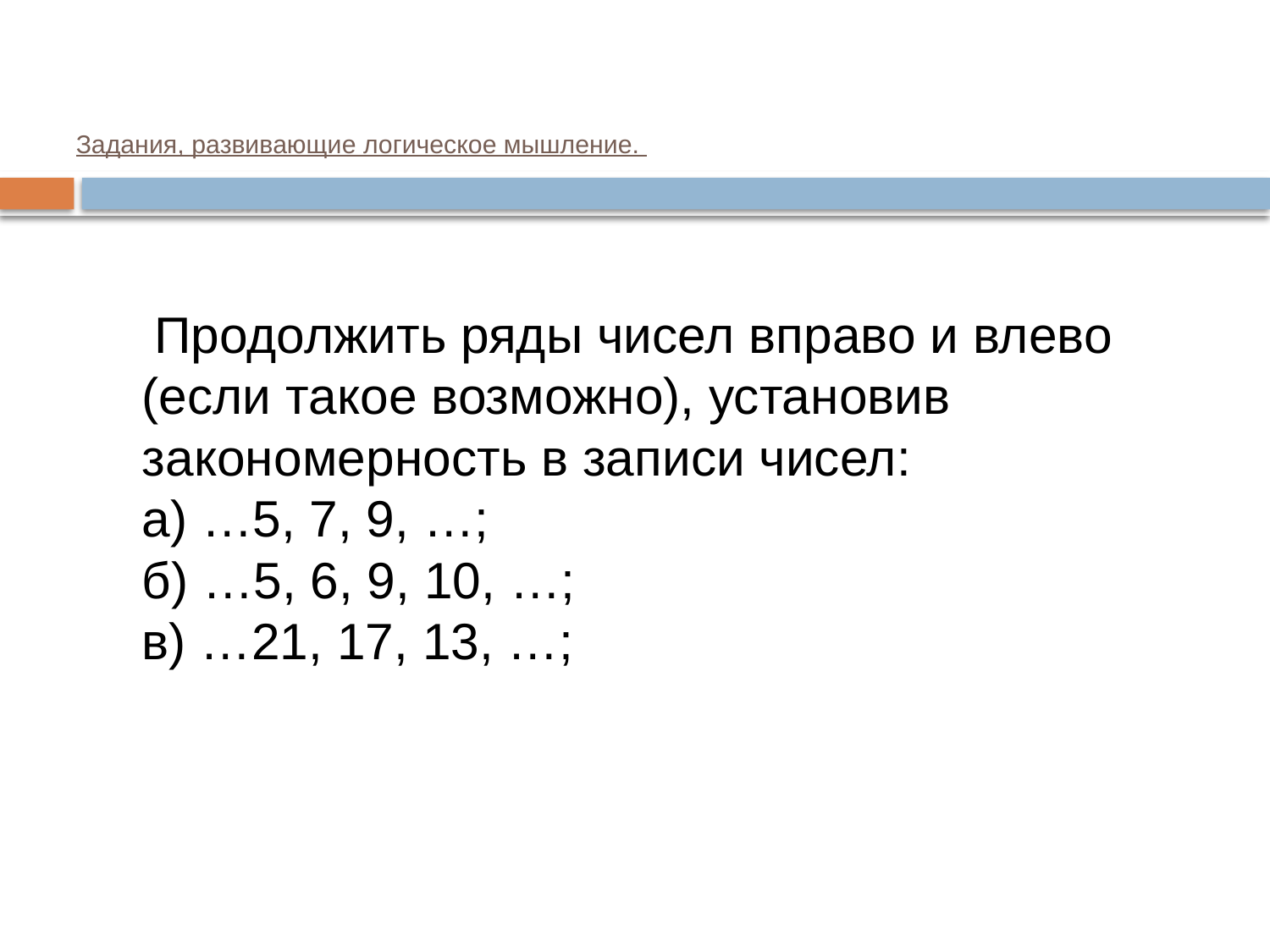

# Задания, развивающие логическое мышление.

    Продолжить ряды чисел вправо и влево (если такое возможно), установив закономерность в записи чисел:
а) …5, 7, 9, …;
б) …5, 6, 9, 10, …;
в) …21, 17, 13, …;